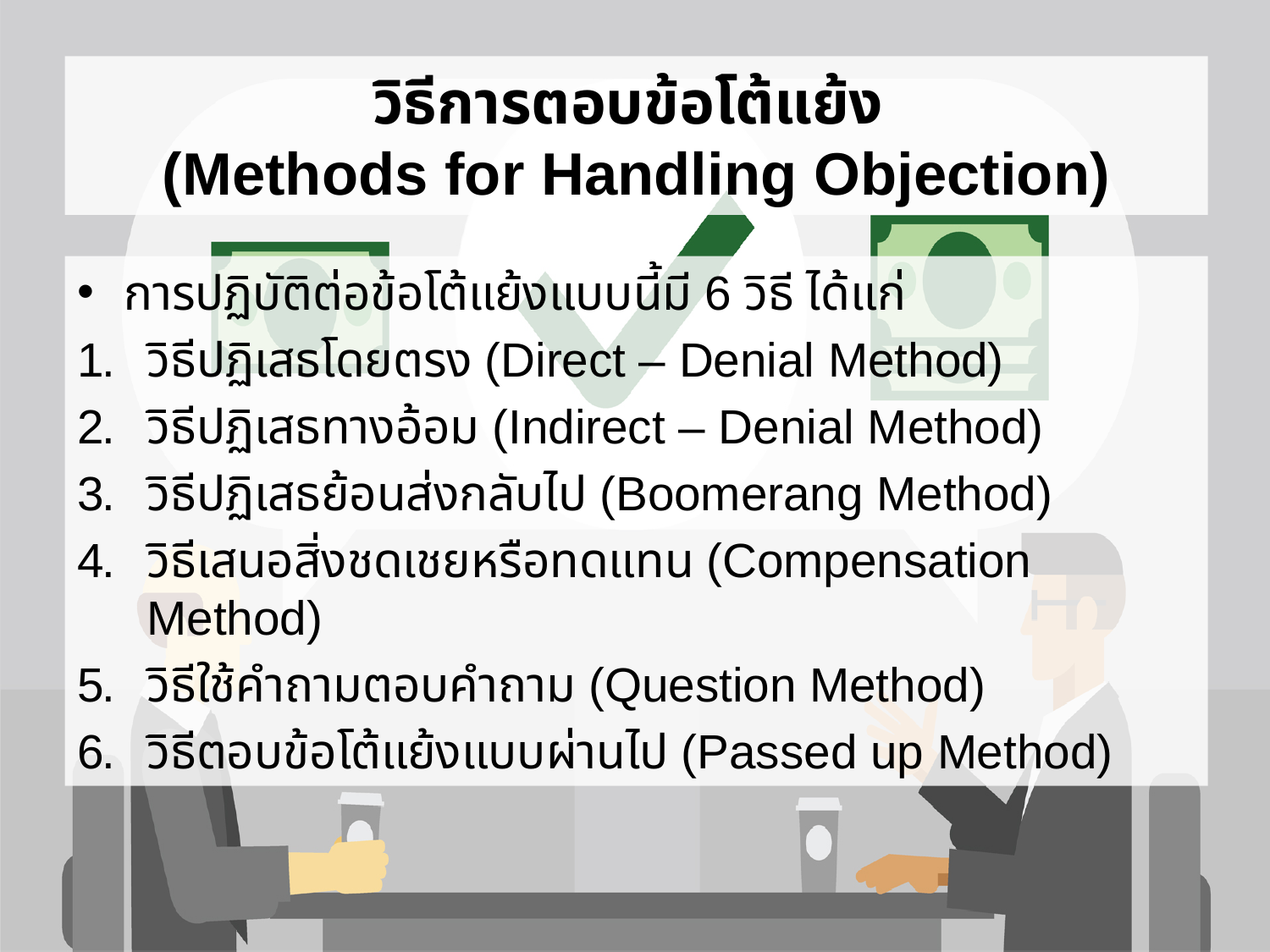

# วิธีการตอบข้อโต้แย้ง (Methods for Handling Objection)
การปฏิบัติต่อข้อโต้แย้งแบบนี้มี 6 วิธี ได้แก่
วิธีปฏิเสธโดยตรง (Direct – Denial Method)
วิธีปฏิเสธทางอ้อม (Indirect – Denial Method)
วิธีปฏิเสธย้อนส่งกลับไป (Boomerang Method)
วิธีเสนอสิ่งชดเชยหรือทดแทน (Compensation Method)
วิธีใช้คำถามตอบคำถาม (Question Method)
วิธีตอบข้อโต้แย้งแบบผ่านไป (Passed up Method)